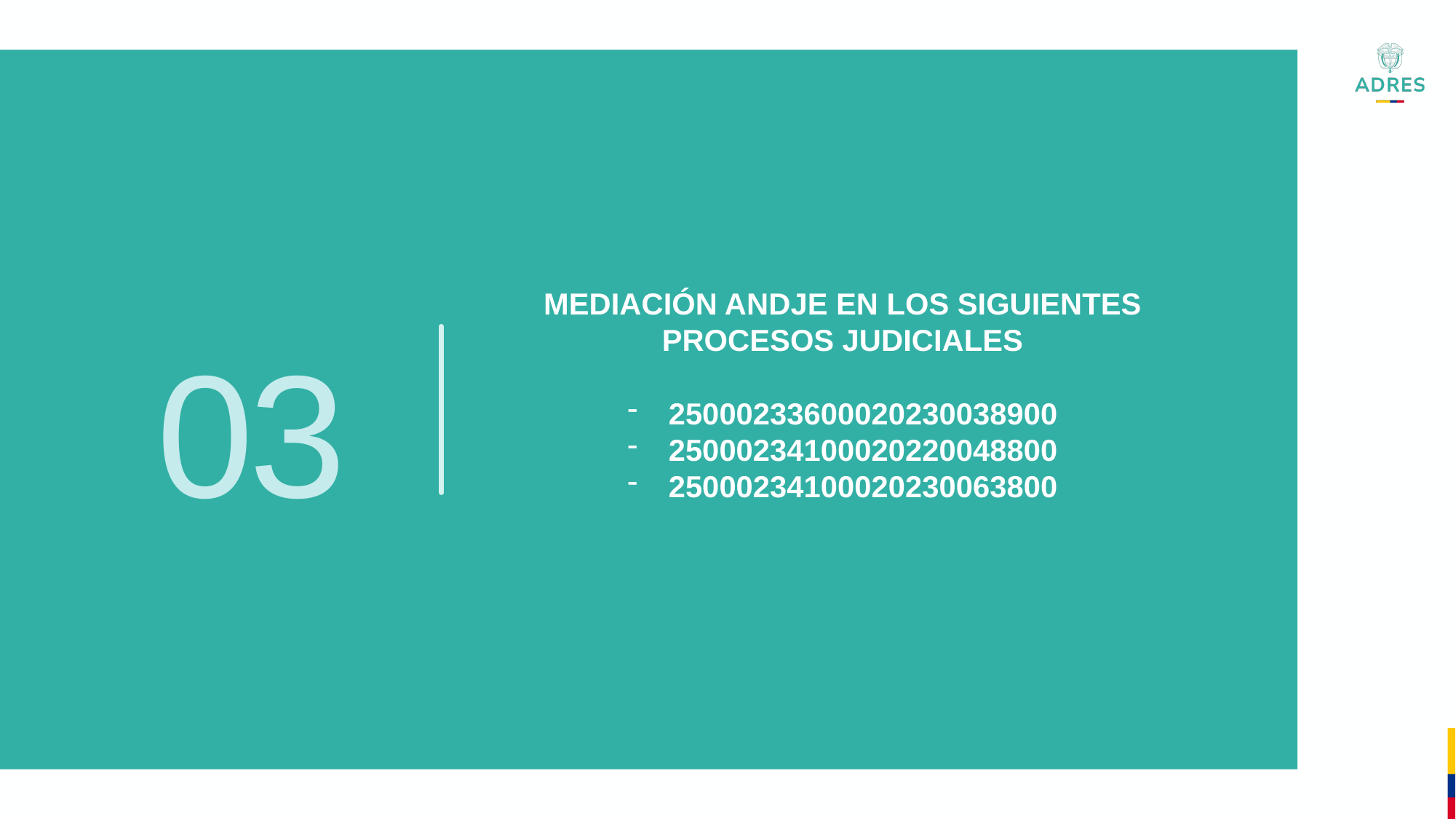

MEDIACIÓN ANDJE EN LOS SIGUIENTES PROCESOS JUDICIALES

25000233600020230038900
25000234100020220048800
25000234100020230063800

03